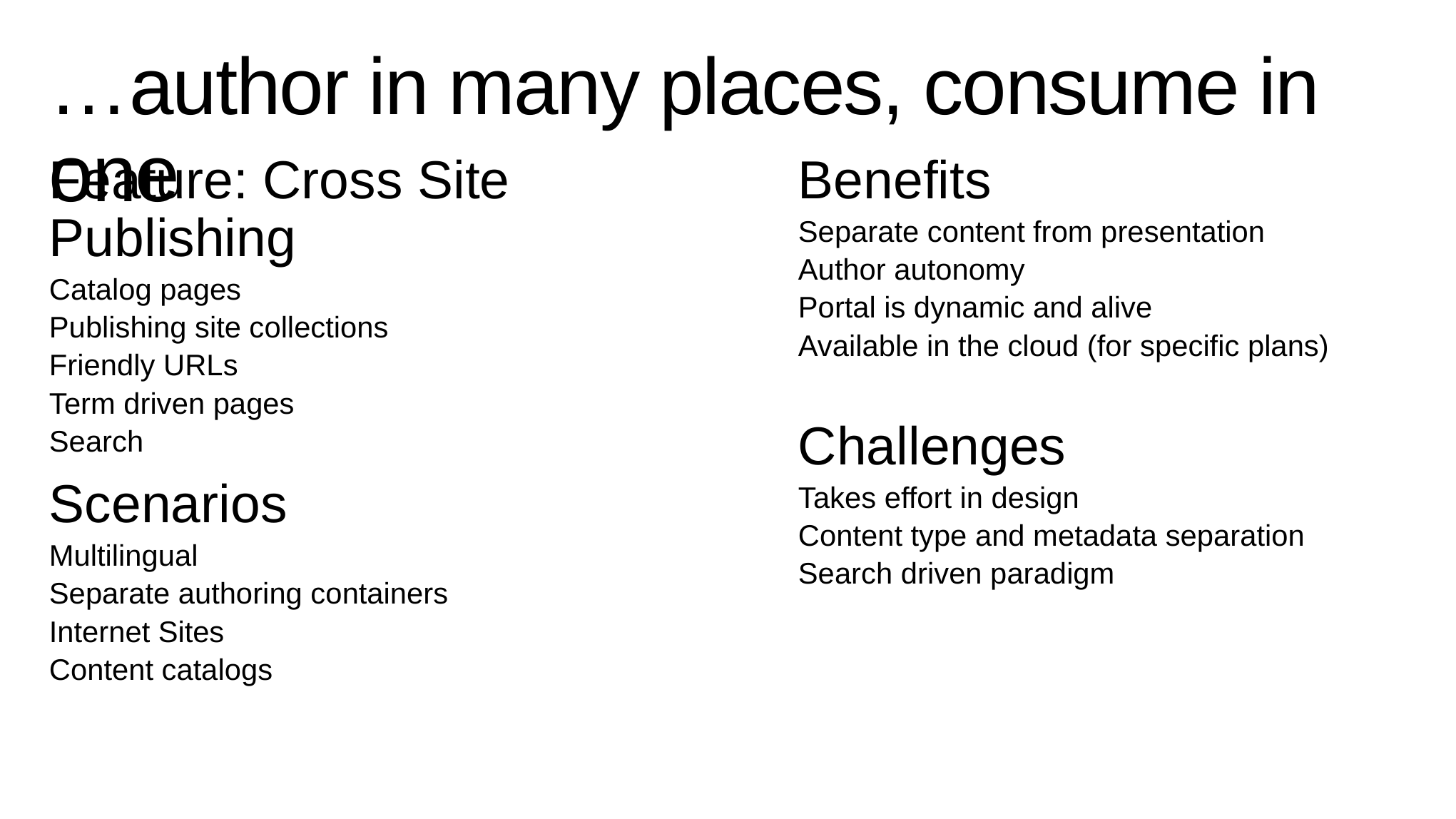

# …author in many places, consume in one
Benefits
Separate content from presentation
Author autonomy
Portal is dynamic and alive
Available in the cloud (for specific plans)

Challenges
Takes effort in design
Content type and metadata separation
Search driven paradigm

Feature: Cross Site Publishing
Catalog pages
Publishing site collections
Friendly URLs
Term driven pages
Search
Scenarios
Multilingual
Separate authoring containers
Internet Sites
Content catalogs